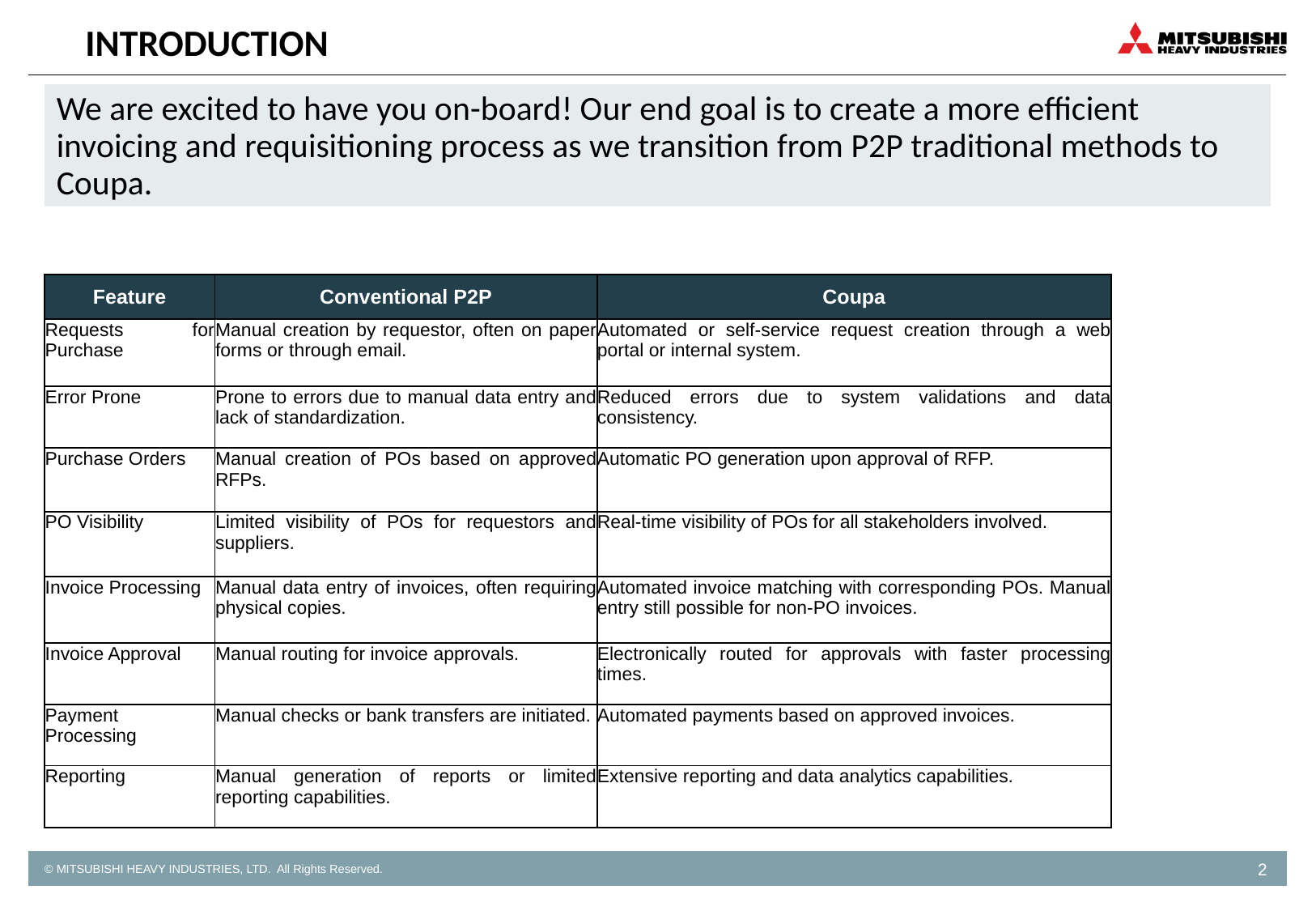

# INTRODUCTION
We are excited to have you on-board! Our end goal is to create a more efficient invoicing and requisitioning process as we transition from P2P traditional methods to Coupa.

| Feature | Conventional P2P | Coupa |
| --- | --- | --- |
| Requests for Purchase | Manual creation by requestor, often on paper forms or through email. | Automated or self-service request creation through a web portal or internal system. |
| Error Prone | Prone to errors due to manual data entry and lack of standardization. | Reduced errors due to system validations and data consistency. |
| Purchase Orders | Manual creation of POs based on approved RFPs. | Automatic PO generation upon approval of RFP. |
| PO Visibility | Limited visibility of POs for requestors and suppliers. | Real-time visibility of POs for all stakeholders involved. |
| Invoice Processing | Manual data entry of invoices, often requiring physical copies. | Automated invoice matching with corresponding POs. Manual entry still possible for non-PO invoices. |
| Invoice Approval | Manual routing for invoice approvals. | Electronically routed for approvals with faster processing times. |
| Payment Processing | Manual checks or bank transfers are initiated. | Automated payments based on approved invoices. |
| Reporting | Manual generation of reports or limited reporting capabilities. | Extensive reporting and data analytics capabilities. |